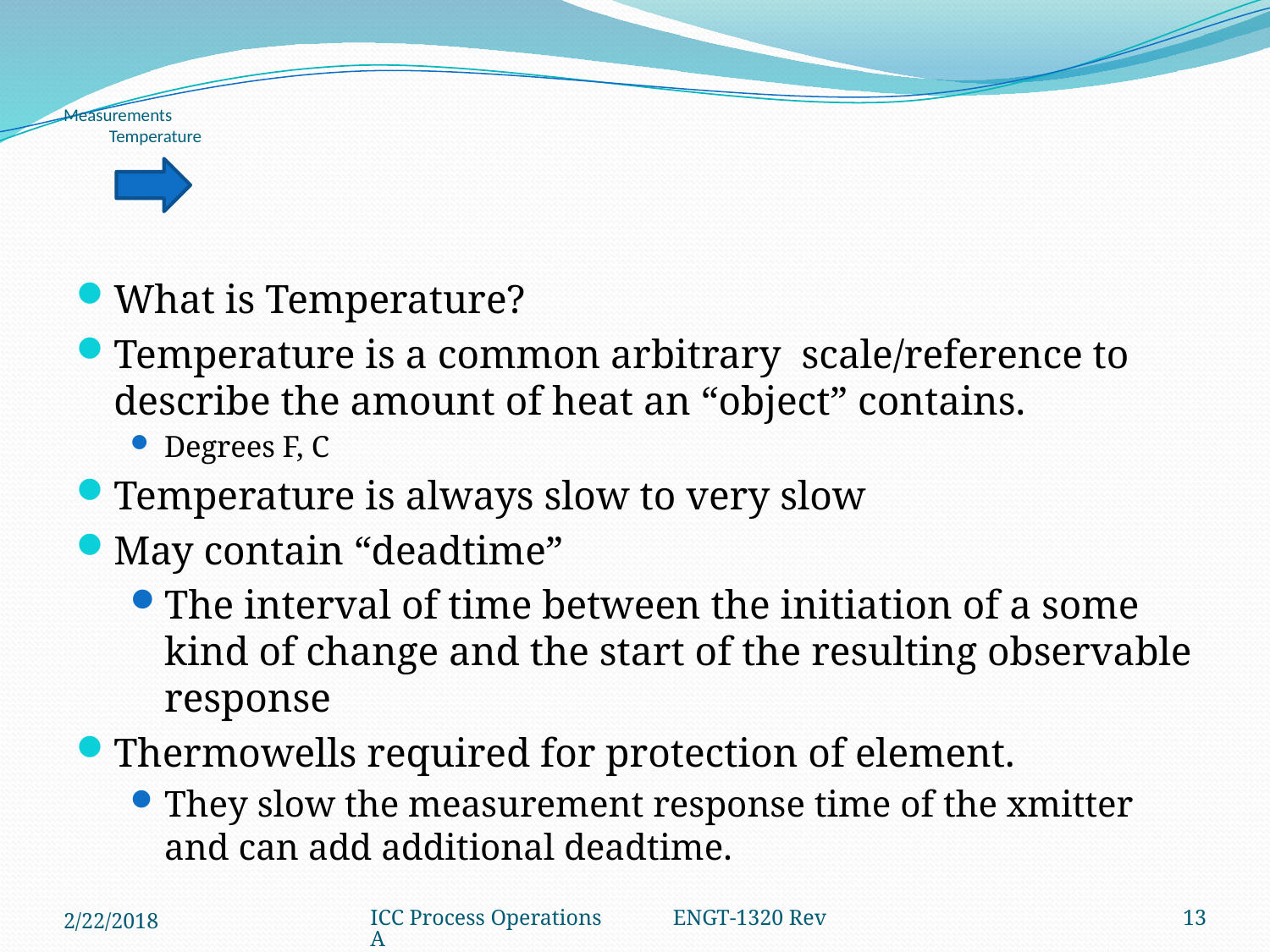

# Measurements Temperature

What is Temperature?
Temperature is a common arbitrary  scale/reference to describe the amount of heat an “object” contains.
Degrees F, C
Temperature is always slow to very slow
May contain “deadtime”
The interval of time between the initiation of a some kind of change and the start of the resulting observable response
Thermowells required for protection of element.
They slow the measurement response time of the xmitter and can add additional deadtime.
2/22/2018
ICC Process Operations             ENGT-1320 Rev A
13